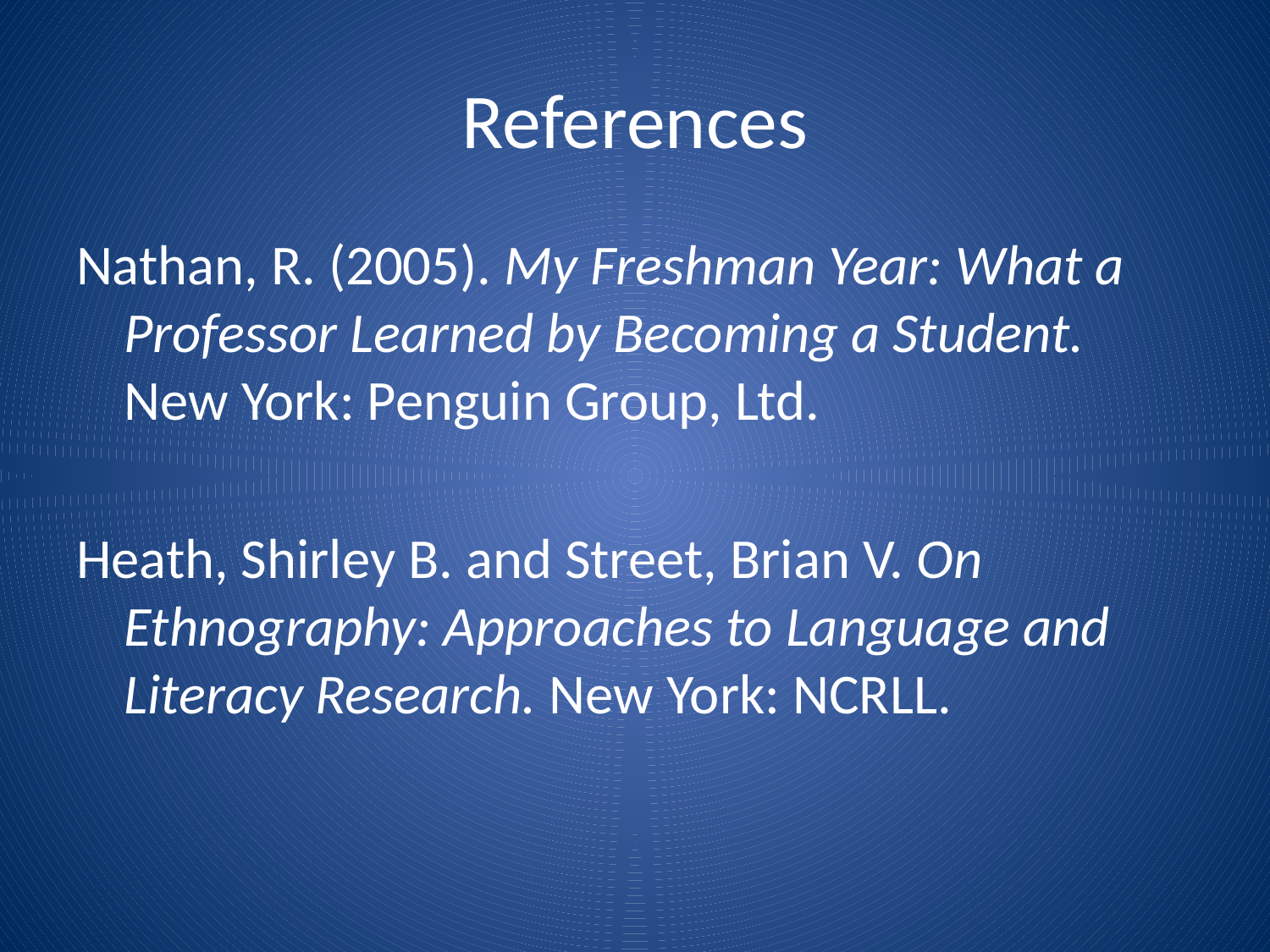

# References
Nathan, R. (2005). My Freshman Year: What a Professor Learned by Becoming a Student. New York: Penguin Group, Ltd.

Heath, Shirley B. and Street, Brian V. On Ethnography: Approaches to Language and Literacy Research. New York: NCRLL.